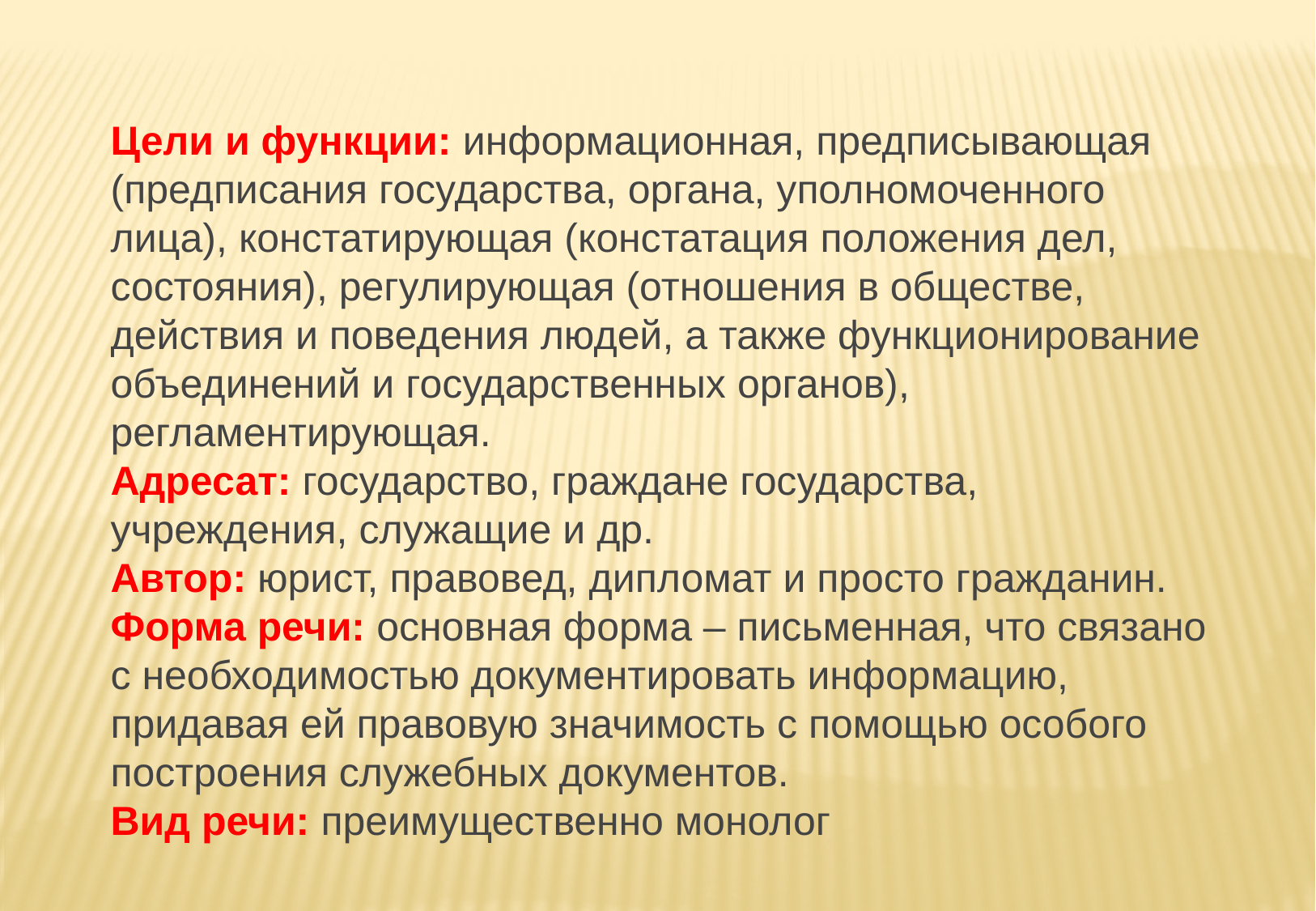

Цели и функции: информационная, предписывающая (предписания государства, органа, уполномоченного лица), констатирующая (констатация положения дел, состояния), регулирующая (отношения в обществе, действия и поведения людей, а также функционирование объединений и государственных органов), регламентирующая.
Адресат: государство, граждане государства, учреждения, служащие и др.
Автор: юрист, правовед, дипломат и просто гражданин.
Форма речи: основная форма – письменная, что связано с необходимостью документировать информацию, придавая ей правовую значимость с помощью особого построения служебных документов.
Вид речи: преимущественно монолог